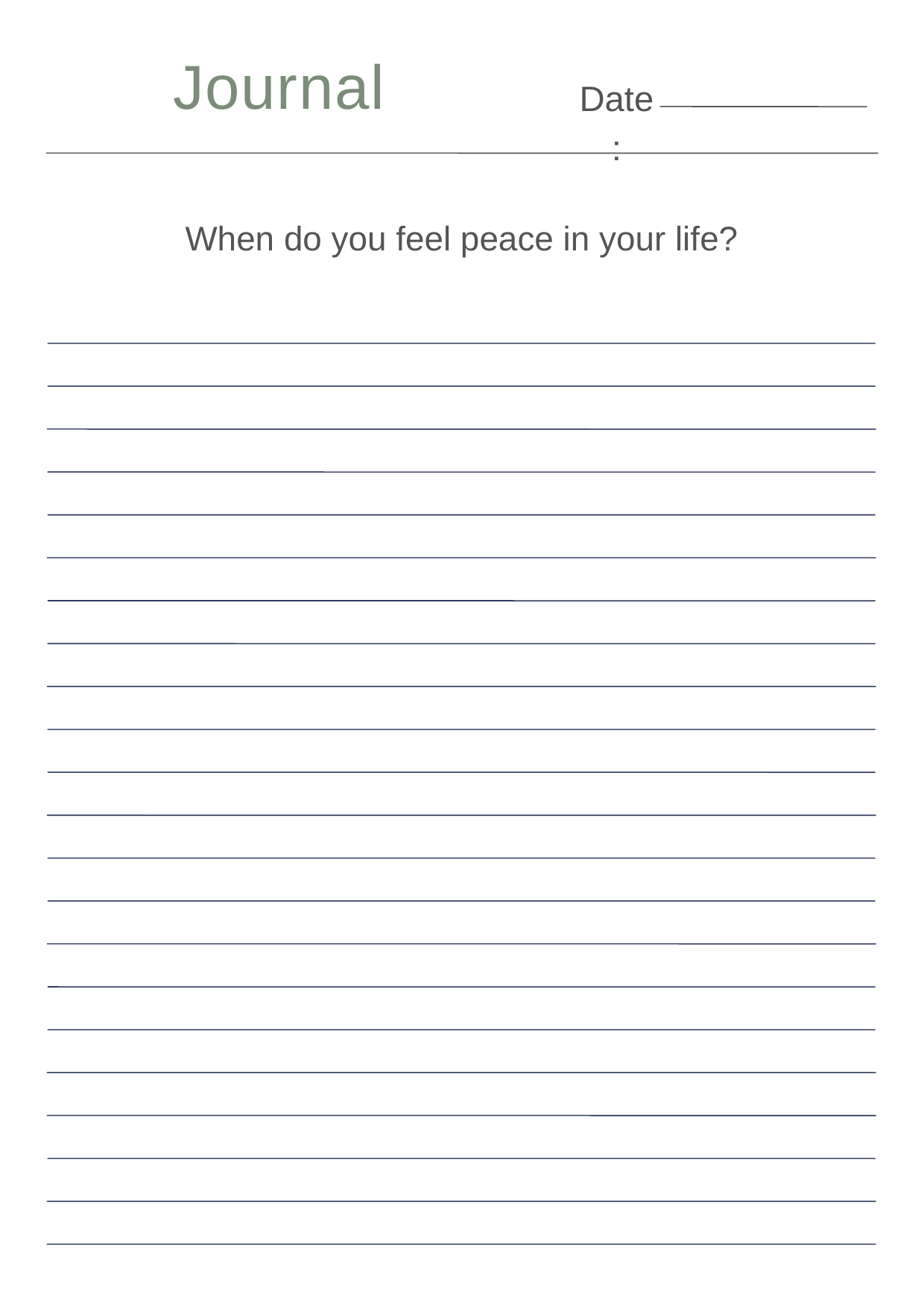

Journal
Date:

When do you feel peace in your life?